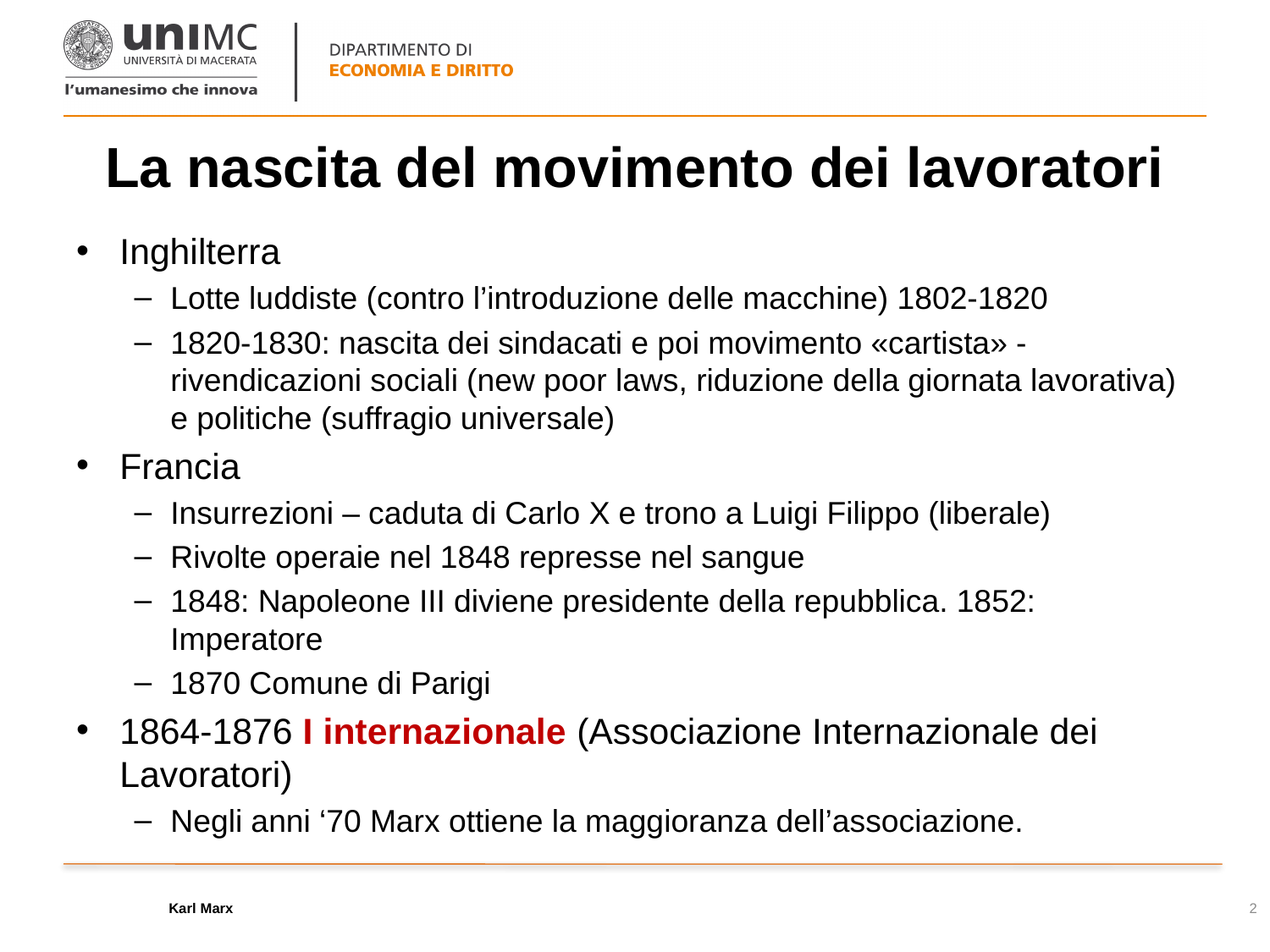

# La nascita del movimento dei lavoratori
Inghilterra
Lotte luddiste (contro l’introduzione delle macchine) 1802-1820
1820-1830: nascita dei sindacati e poi movimento «cartista» - rivendicazioni sociali (new poor laws, riduzione della giornata lavorativa) e politiche (suffragio universale)
Francia
Insurrezioni – caduta di Carlo X e trono a Luigi Filippo (liberale)
Rivolte operaie nel 1848 represse nel sangue
1848: Napoleone III diviene presidente della repubblica. 1852: Imperatore
1870 Comune di Parigi
1864-1876 I internazionale (Associazione Internazionale dei Lavoratori)
Negli anni ‘70 Marx ottiene la maggioranza dell’associazione.
Karl Marx
2